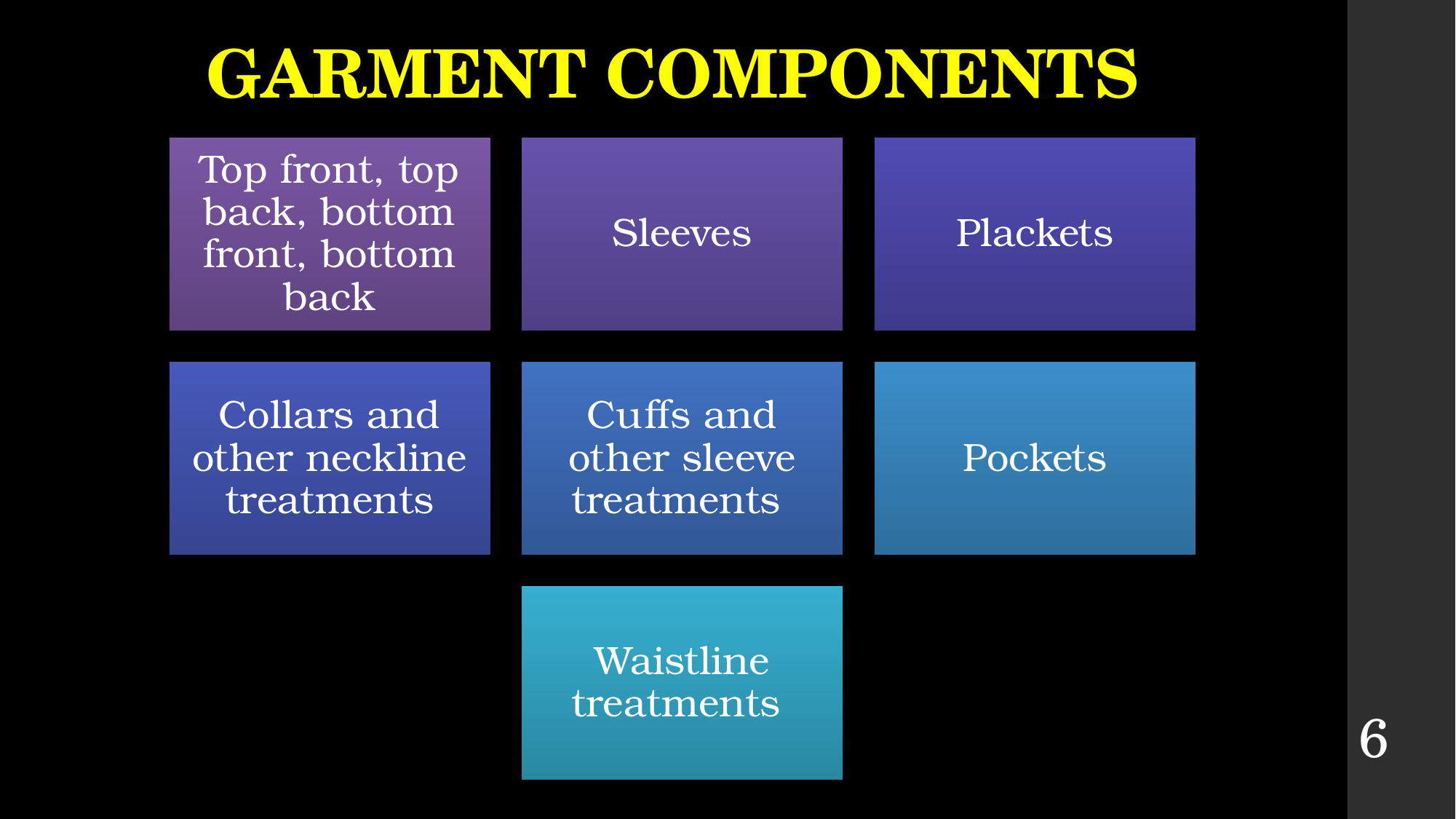

# GARMENT COMPONENTS
Top front, top back, bottom front, bottom back
Sleeves
Plackets
Collars and other neckline treatments
Cuffs and other sleeve treatments
Pockets
Waistline treatments
6